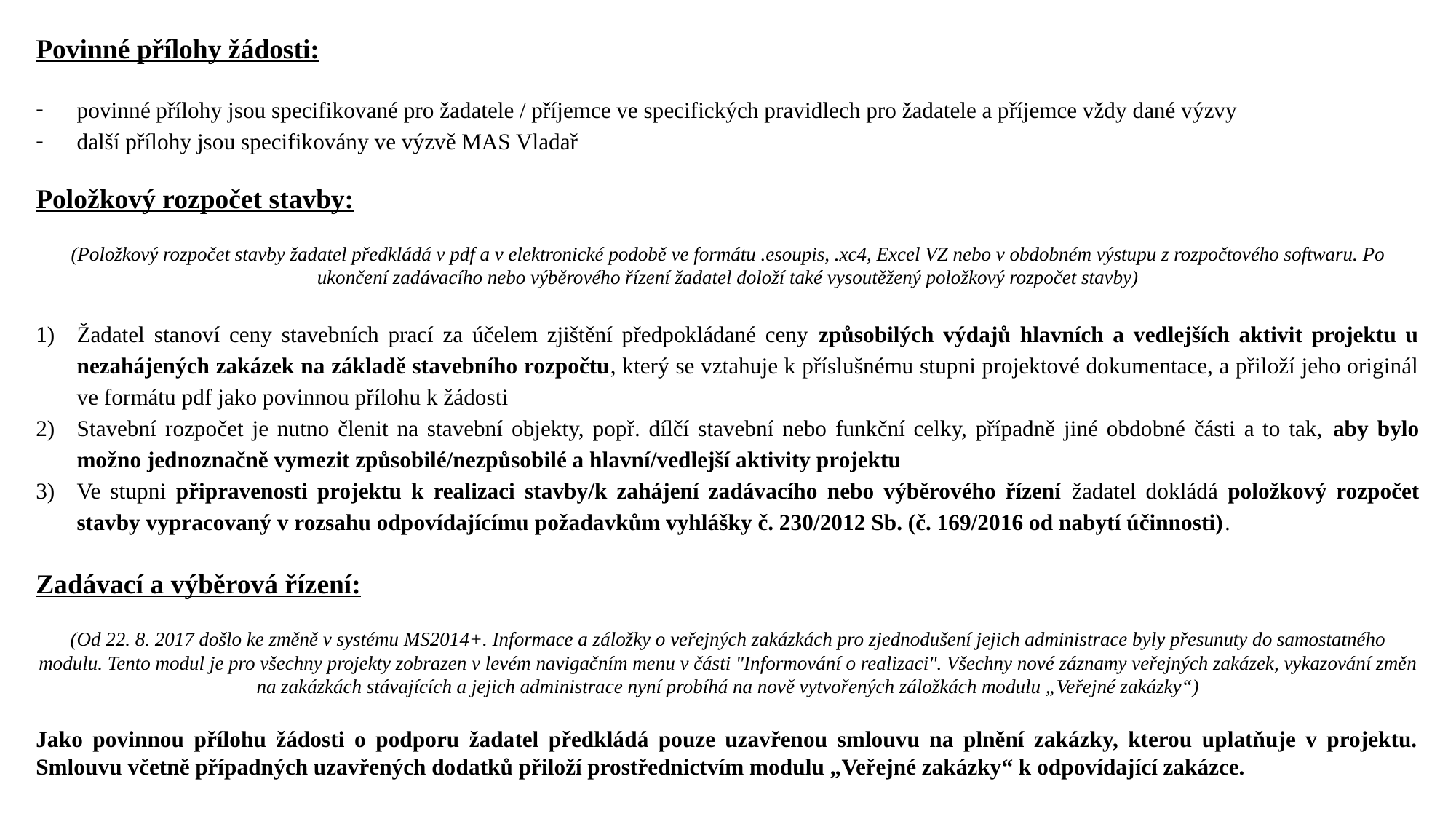

Povinné přílohy žádosti:

povinné přílohy jsou specifikované pro žadatele / příjemce ve specifických pravidlech pro žadatele a příjemce vždy dané výzvy
další přílohy jsou specifikovány ve výzvě MAS Vladař

Položkový rozpočet stavby:

(Položkový rozpočet stavby žadatel předkládá v pdf a v elektronické podobě ve formátu .esoupis, .xc4, Excel VZ nebo v obdobném výstupu z rozpočtového softwaru. Po ukončení zadávacího nebo výběrového řízení žadatel doloží také vysoutěžený položkový rozpočet stavby)

Žadatel stanoví ceny stavebních prací za účelem zjištění předpokládané ceny způsobilých výdajů hlavních a vedlejších aktivit projektu u nezahájených zakázek na základě stavebního rozpočtu, který se vztahuje k příslušnému stupni projektové dokumentace, a přiloží jeho originál ve formátu pdf jako povinnou přílohu k žádosti
Stavební rozpočet je nutno členit na stavební objekty, popř. dílčí stavební nebo funkční celky, případně jiné obdobné části a to tak, aby bylo možno jednoznačně vymezit způsobilé/nezpůsobilé a hlavní/vedlejší aktivity projektu
Ve stupni připravenosti projektu k realizaci stavby/k zahájení zadávacího nebo výběrového řízení žadatel dokládá položkový rozpočet stavby vypracovaný v rozsahu odpovídajícímu požadavkům vyhlášky č. 230/2012 Sb. (č. 169/2016 od nabytí účinnosti).

Zadávací a výběrová řízení:

(Od 22. 8. 2017 došlo ke změně v systému MS2014+. Informace a záložky o veřejných zakázkách pro zjednodušení jejich administrace byly přesunuty do samostatného modulu. Tento modul je pro všechny projekty zobrazen v levém navigačním menu v části "Informování o realizaci". Všechny nové záznamy veřejných zakázek, vykazování změn na zakázkách stávajících a jejich administrace nyní probíhá na nově vytvořených záložkách modulu „Veřejné zakázky“)

Jako povinnou přílohu žádosti o podporu žadatel předkládá pouze uzavřenou smlouvu na plnění zakázky, kterou uplatňuje v projektu. Smlouvu včetně případných uzavřených dodatků přiloží prostřednictvím modulu „Veřejné zakázky“ k odpovídající zakázce.